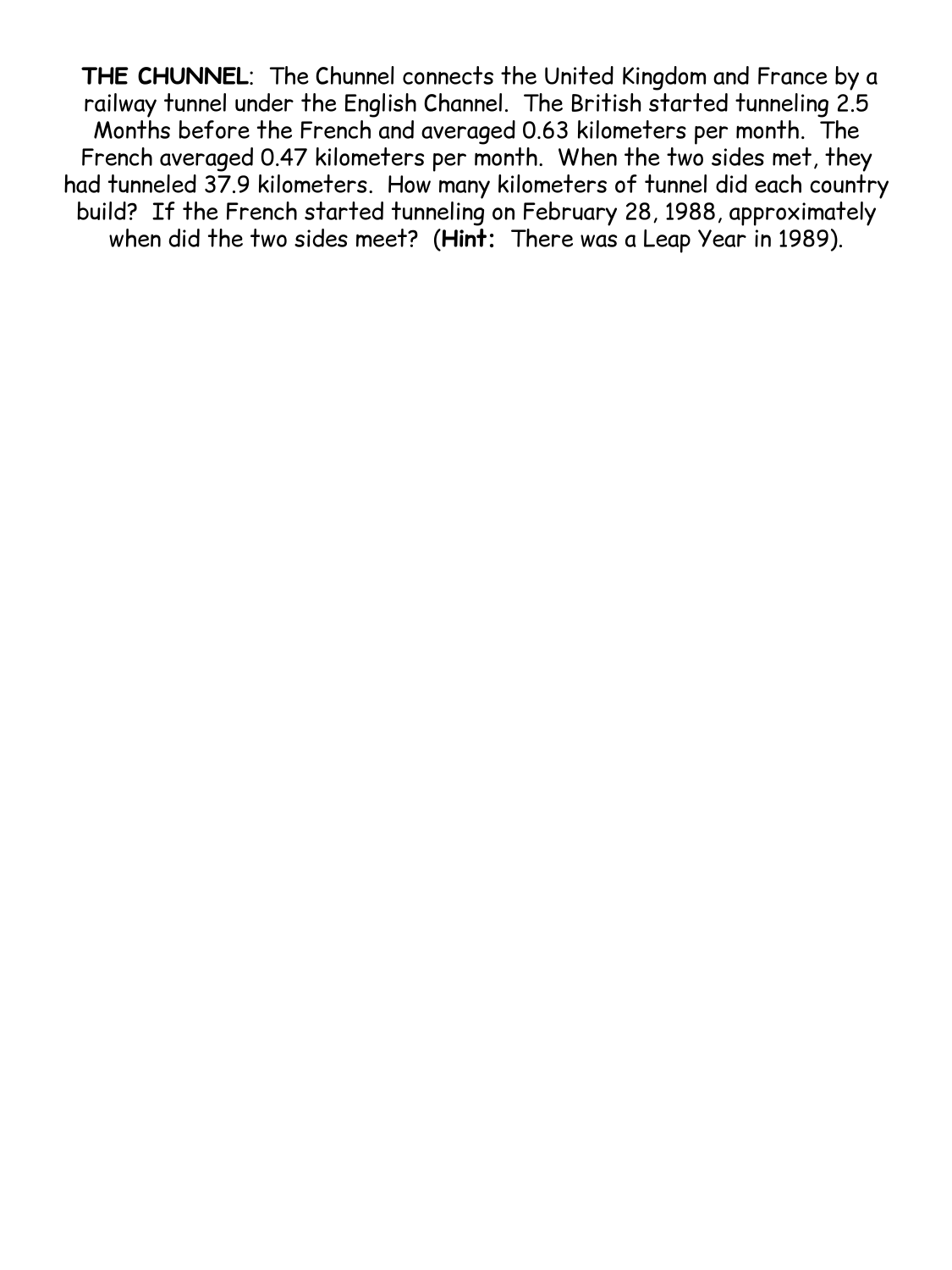

# THE CHUNNEL:  The Chunnel connects the United Kingdom and France by a railway tunnel under the English Channel.  The British started tunneling 2.5 Months before the French and averaged 0.63 kilometers per month.  The French averaged 0.47 kilometers per month.  When the two sides met, they had tunneled 37.9 kilometers.  How many kilometers of tunnel did each country build?  If the French started tunneling on February 28, 1988, approximately when did the two sides meet?  (Hint:  There was a Leap Year in 1989).